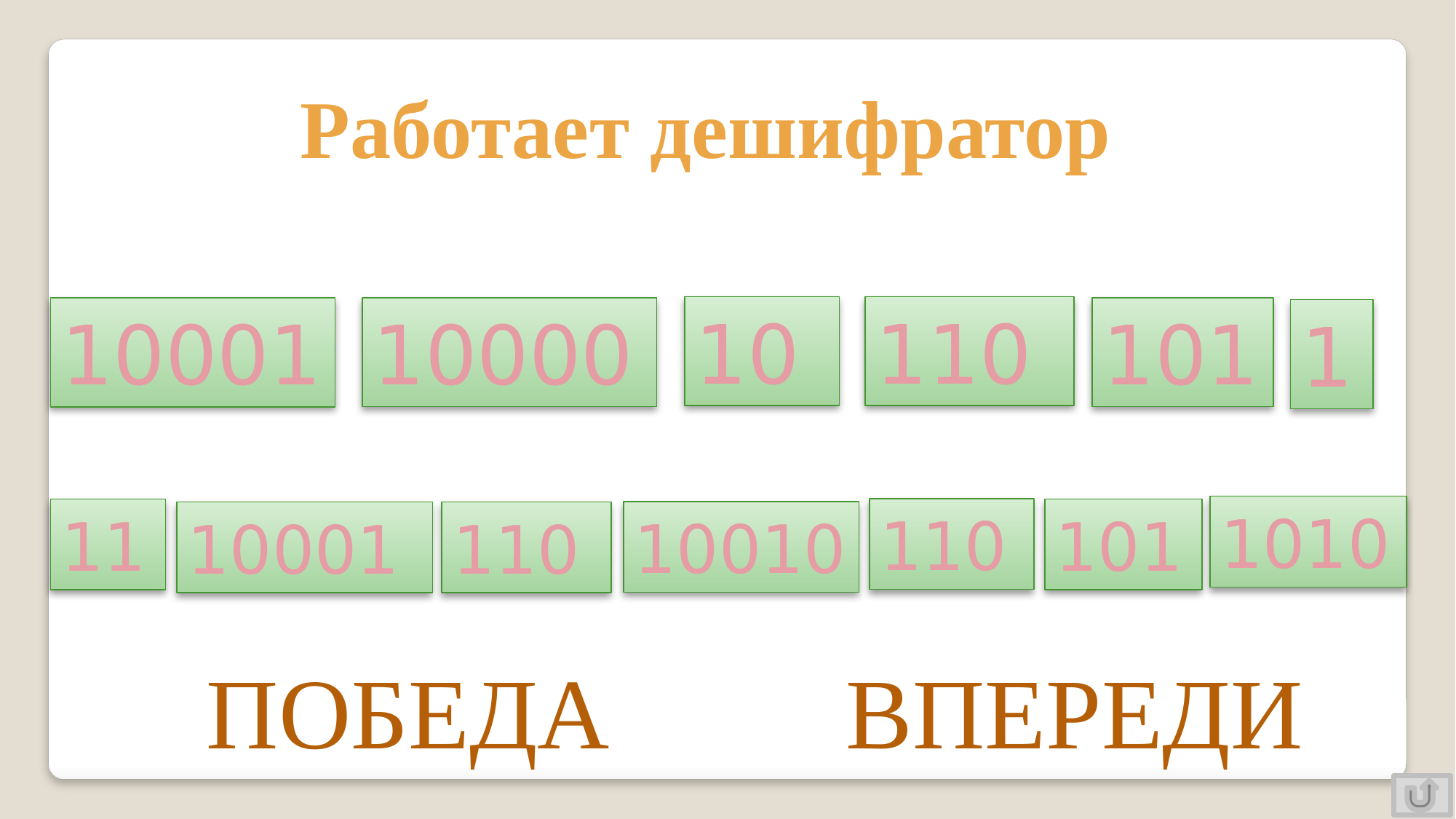

Работает дешифратор
10
110
10000
101
10001
1
1010
110
11
101
10010
10001
110
ПОБЕДА
ВПЕРЕДИ